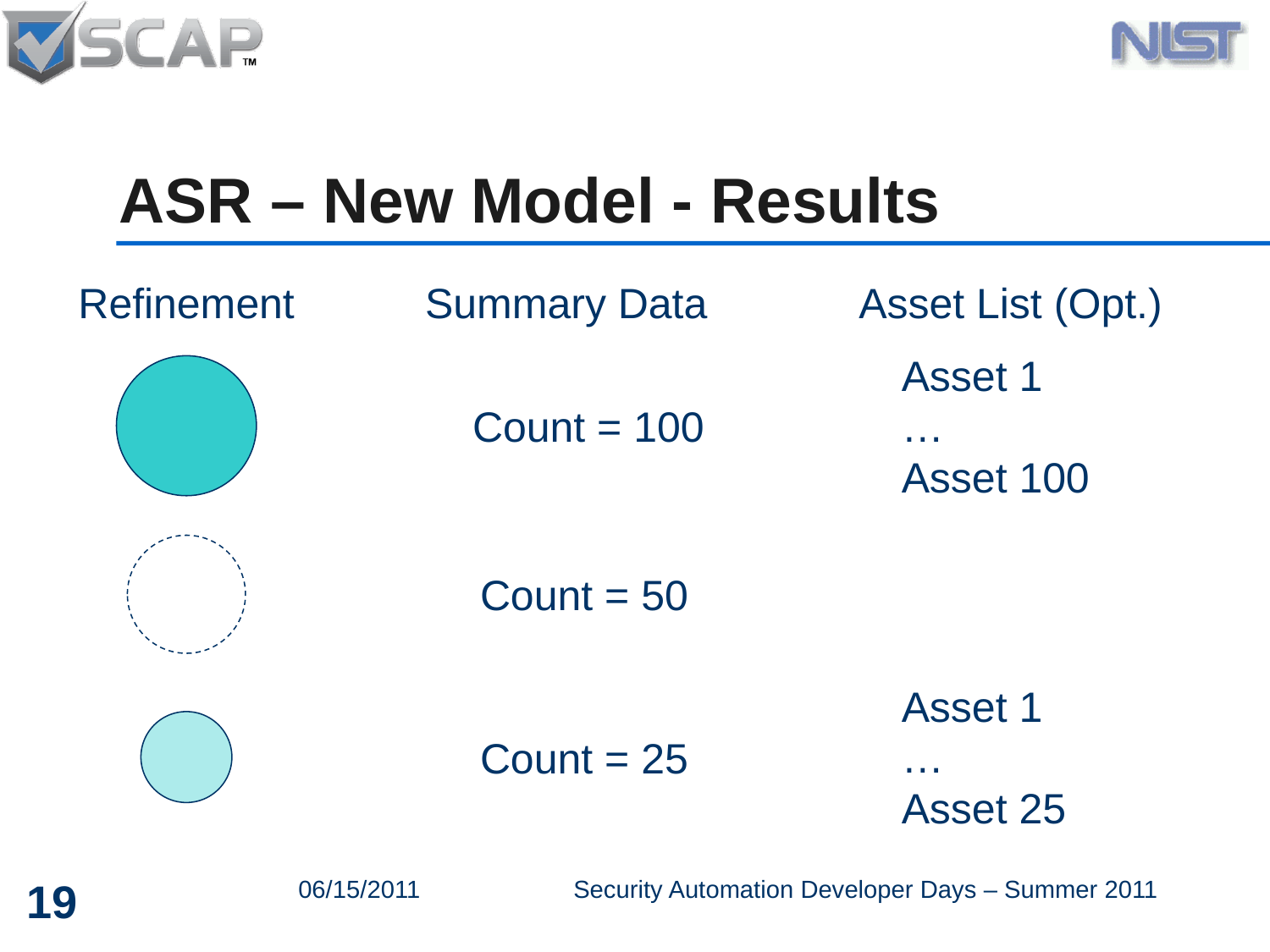

# ASR – New Model - Results
Refinement
Summary Data
Asset List (Opt.)
Asset 1
…
Asset 100

Count = 100

Count = 50
Asset 1
…
Asset 25

Count = 25
19
06/15/2011
Security Automation Developer Days – Summer 2011